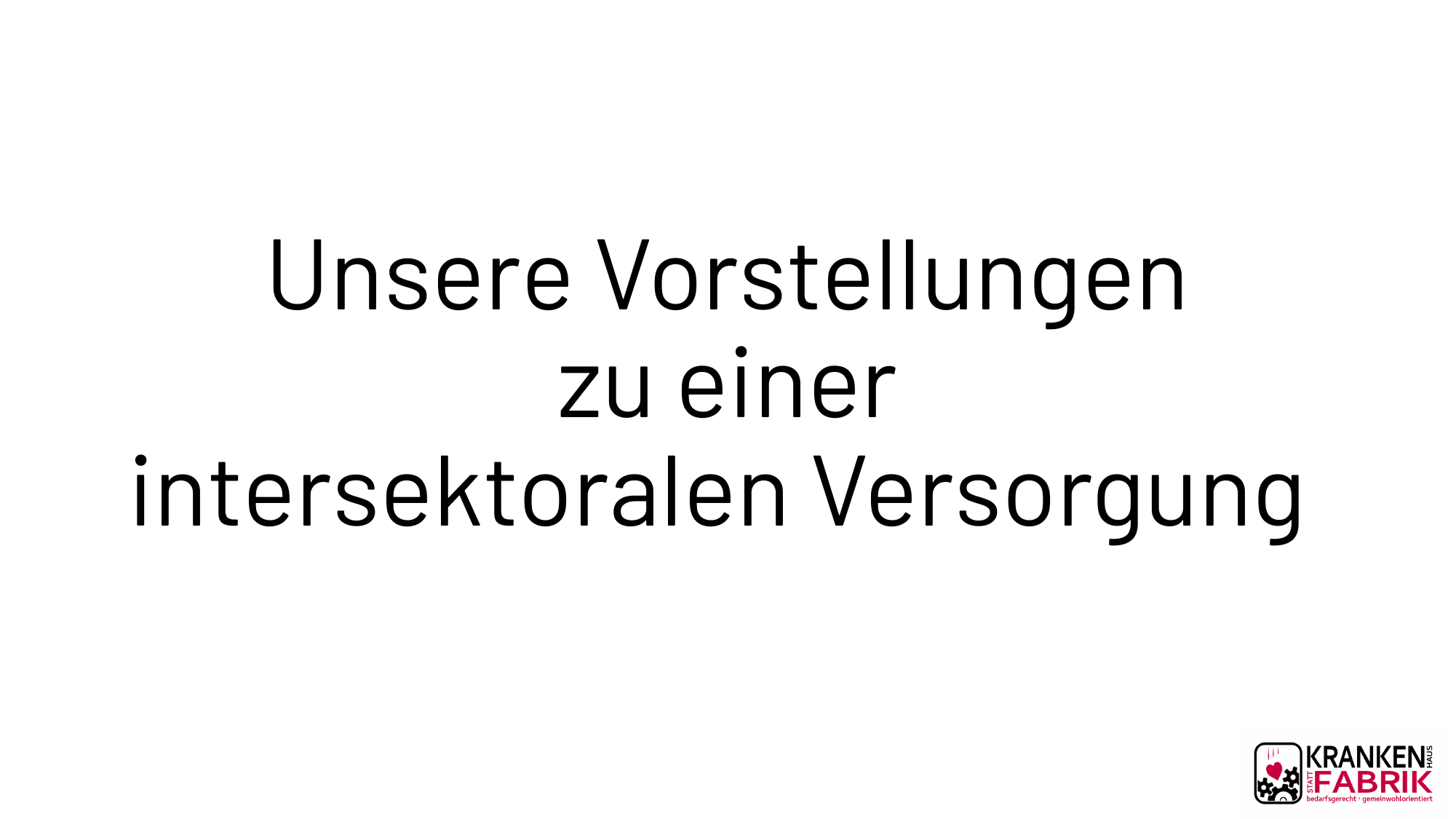

# Unsere Vorstellungen zu einer intersektoralen Versorgung